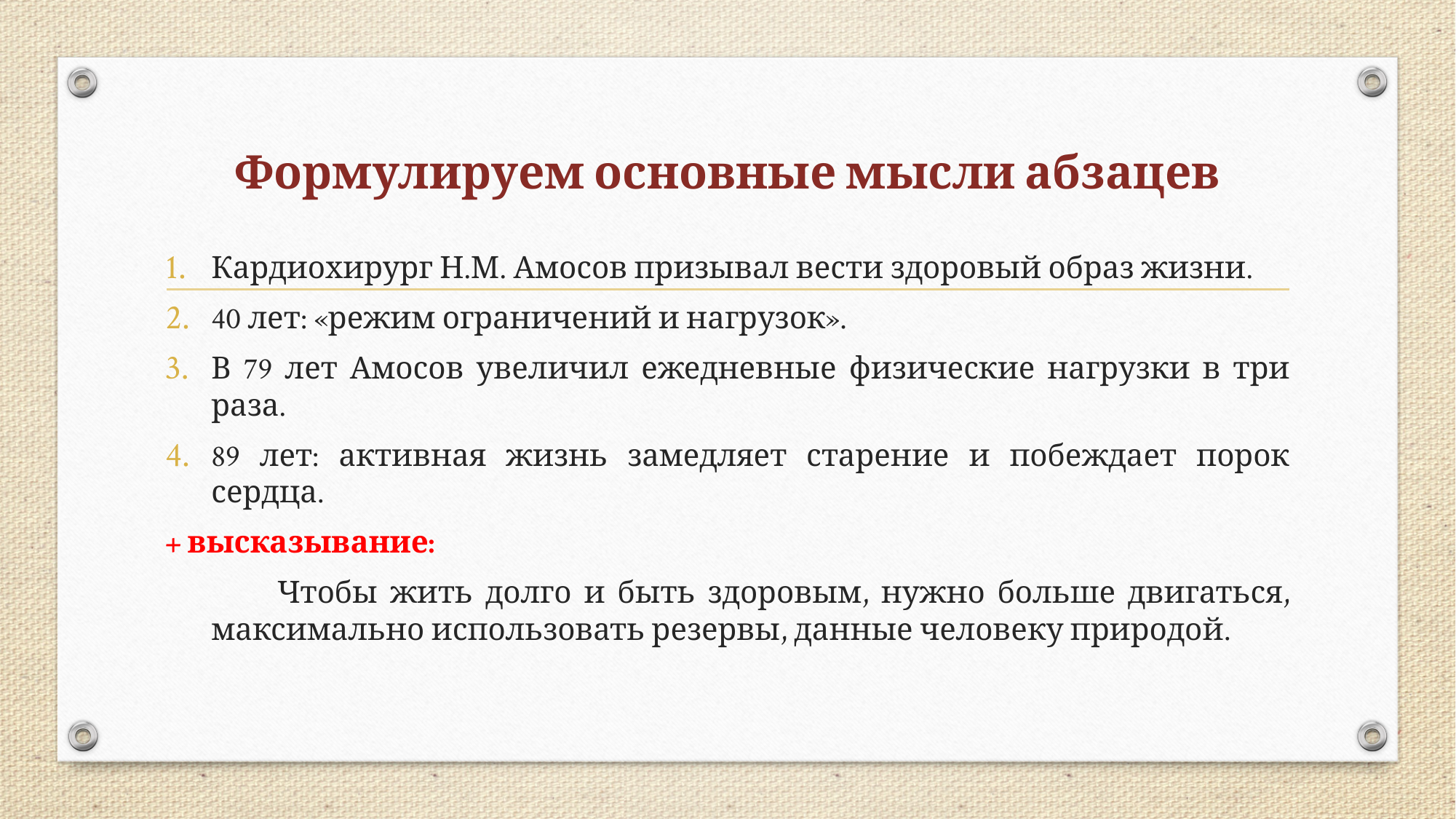

# Формулируем основные мысли абзацев
Кардиохирург Н.М. Амосов призывал вести здоровый образ жизни.
40 лет: «режим ограничений и нагрузок».
В 79 лет Амосов увеличил ежедневные физические нагрузки в три раза.
89 лет: активная жизнь замедляет старение и побеждает порок сердца.
+ высказывание:
         Чтобы жить долго и быть здоровым, нужно больше двигаться, максимально использовать резервы, данные человеку природой.